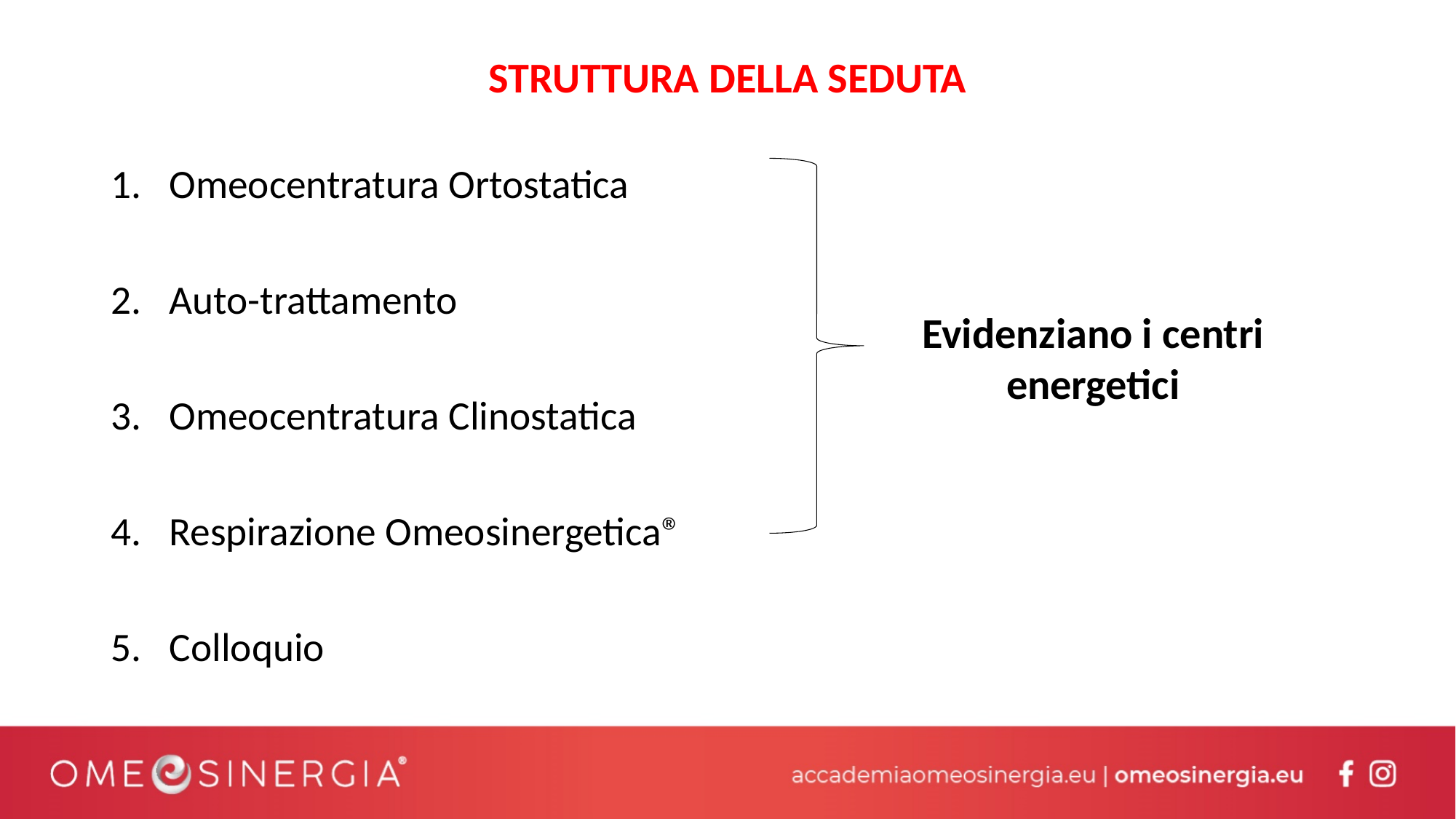

# STRUTTURA DELLA SEDUTA
Omeocentratura Ortostatica

Auto-trattamento

Omeocentratura Clinostatica

Respirazione Omeosinergetica®

Colloquio

Evidenziano i centri energetici